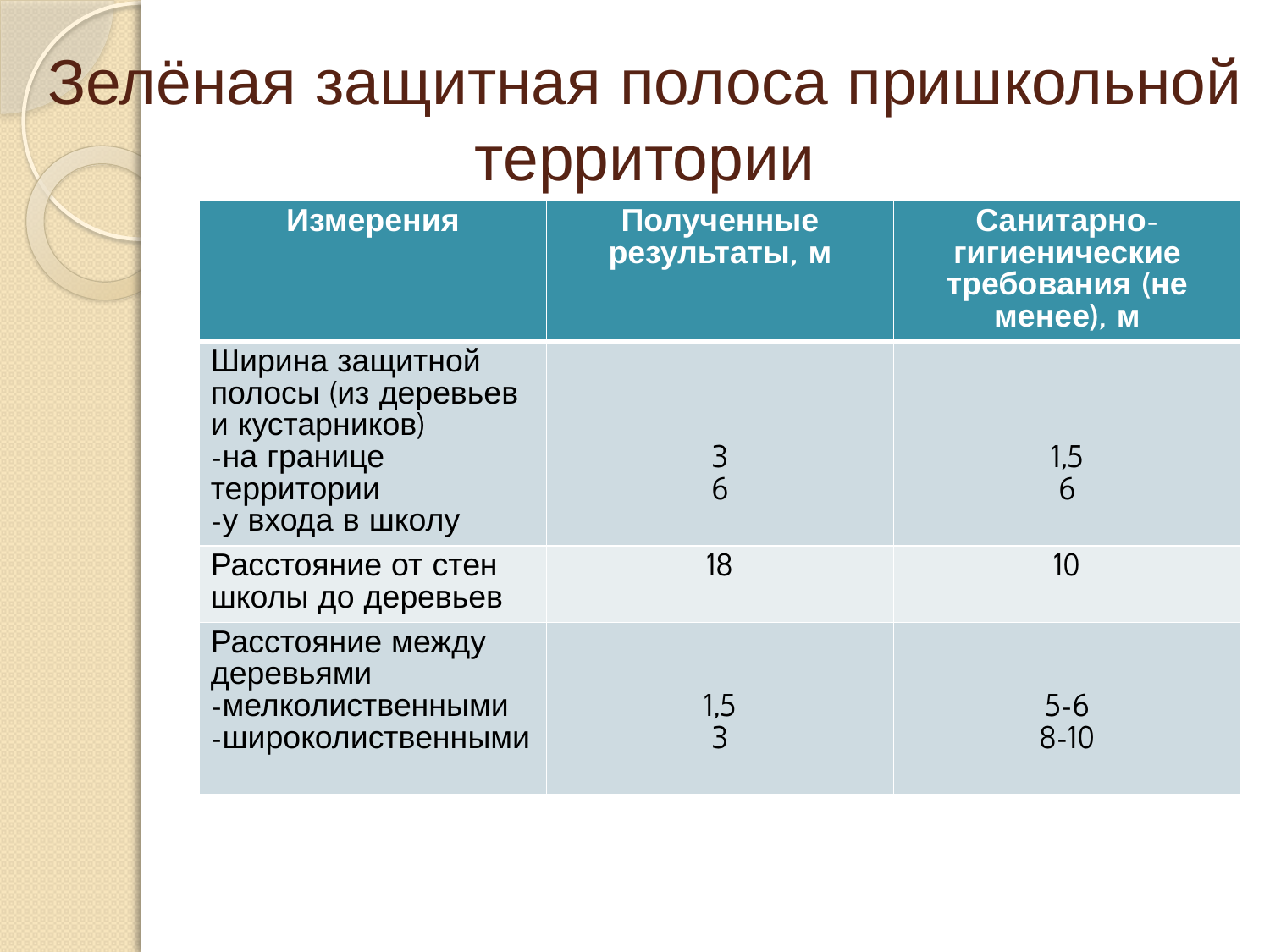

# Зелёная защитная полоса пришкольной территории
| Измерения | Полученные результаты, м | Санитарно-гигиенические требования (не менее), м |
| --- | --- | --- |
| Ширина защитной полосы (из деревьев и кустарников) -на границе территории -у входа в школу | 3 6 | 1,5 6 |
| Расстояние от стен школы до деревьев | 18 | 10 |
| Расстояние между деревьями -мелколиственными -широколиственными | 1,5 3 | 5-6 8-10 |